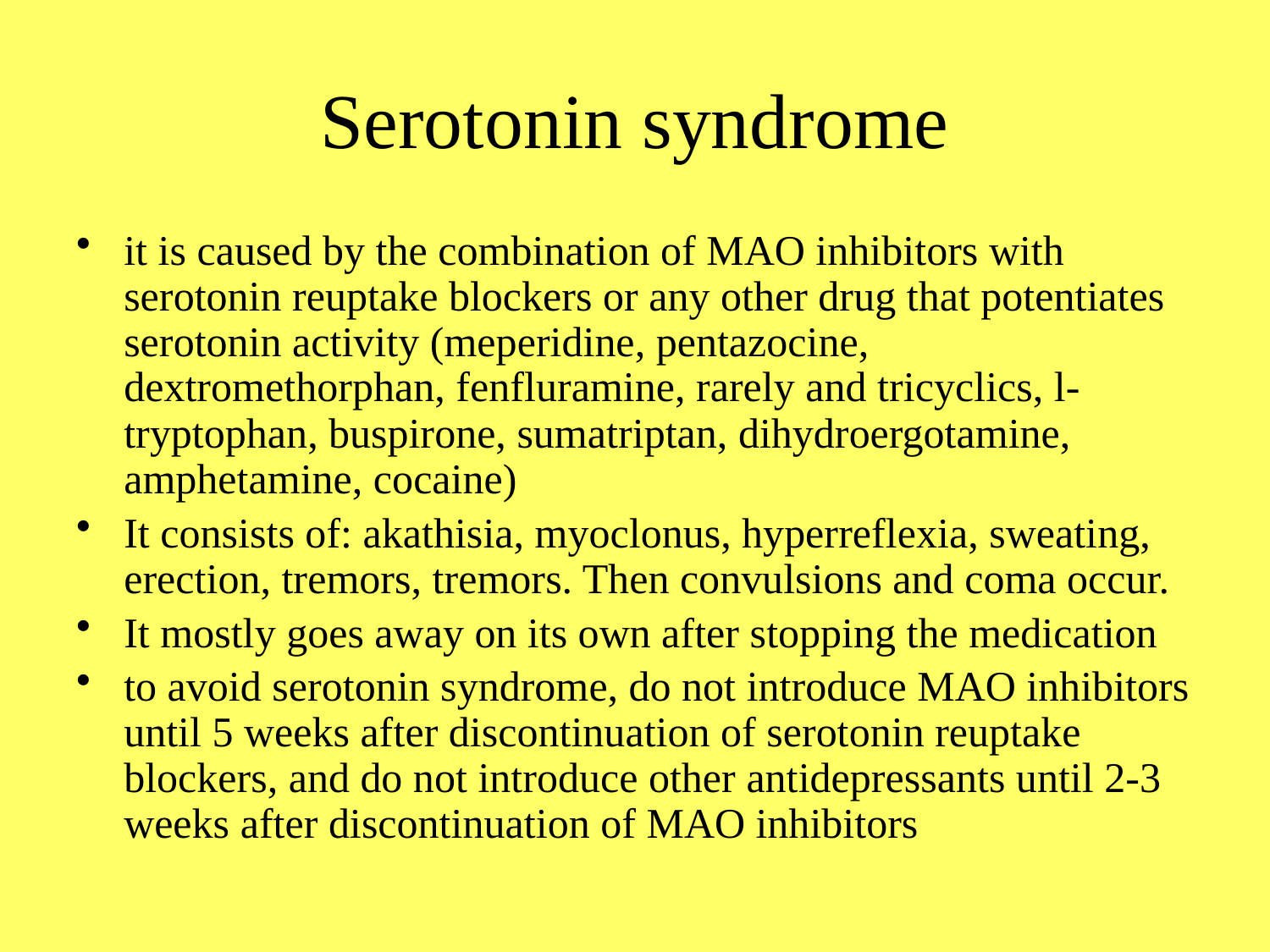

# Serotonin syndrome
it is caused by the combination of MAO inhibitors with serotonin reuptake blockers or any other drug that potentiates serotonin activity (meperidine, pentazocine, dextromethorphan, fenfluramine, rarely and tricyclics, l-tryptophan, buspirone, sumatriptan, dihydroergotamine, amphetamine, cocaine)
It consists of: akathisia, myoclonus, hyperreflexia, sweating, erection, tremors, tremors. Then convulsions and coma occur.
It mostly goes away on its own after stopping the medication
to avoid serotonin syndrome, do not introduce MAO inhibitors until 5 weeks after discontinuation of serotonin reuptake blockers, and do not introduce other antidepressants until 2-3 weeks after discontinuation of MAO inhibitors